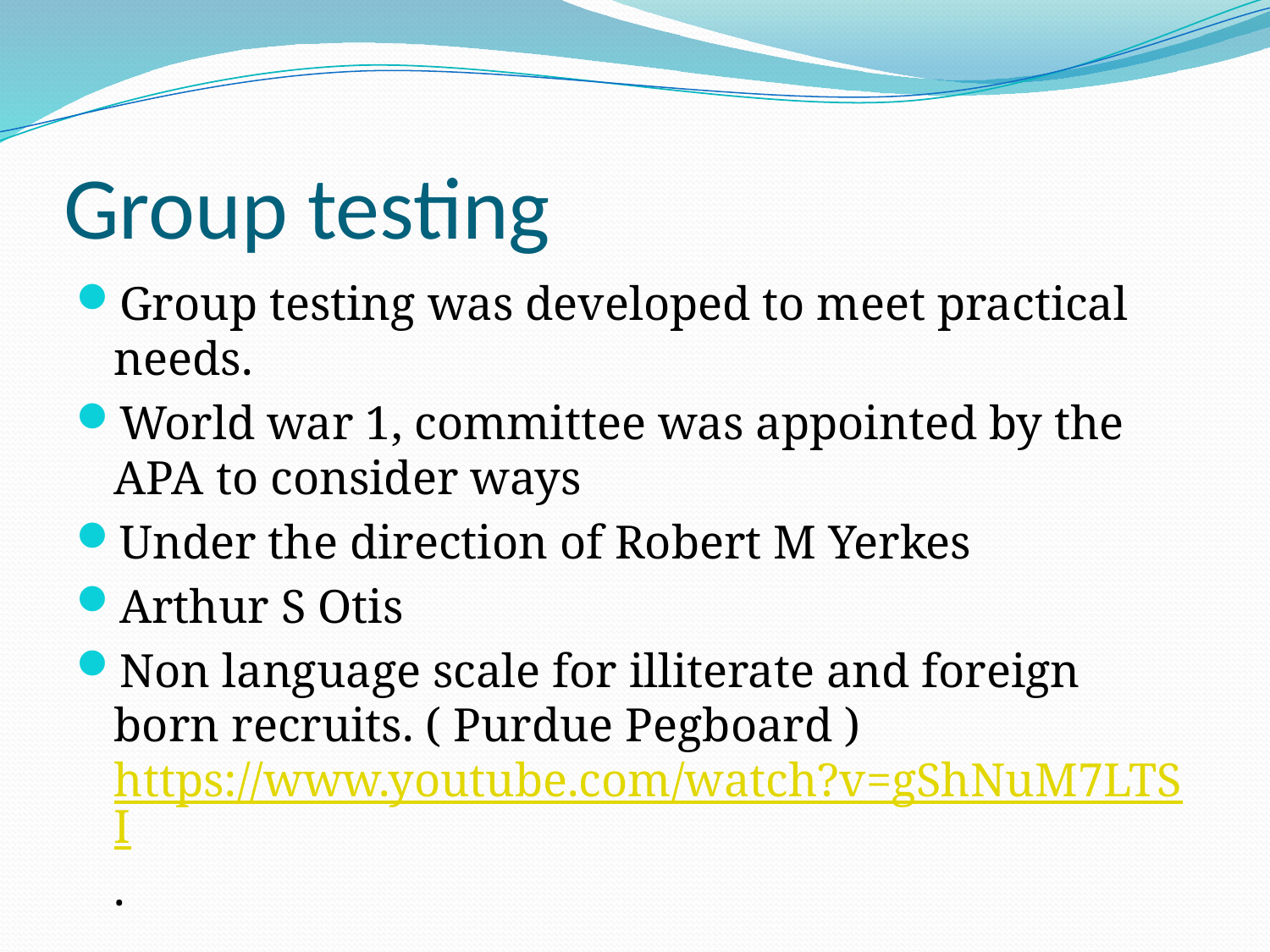

# Group testing
Group testing was developed to meet practical needs.
World war 1, committee was appointed by the APA to consider ways
Under the direction of Robert M Yerkes
Arthur S Otis
Non language scale for illiterate and foreign born recruits. ( Purdue Pegboard ) https://www.youtube.com/watch?v=gShNuM7LTSI.